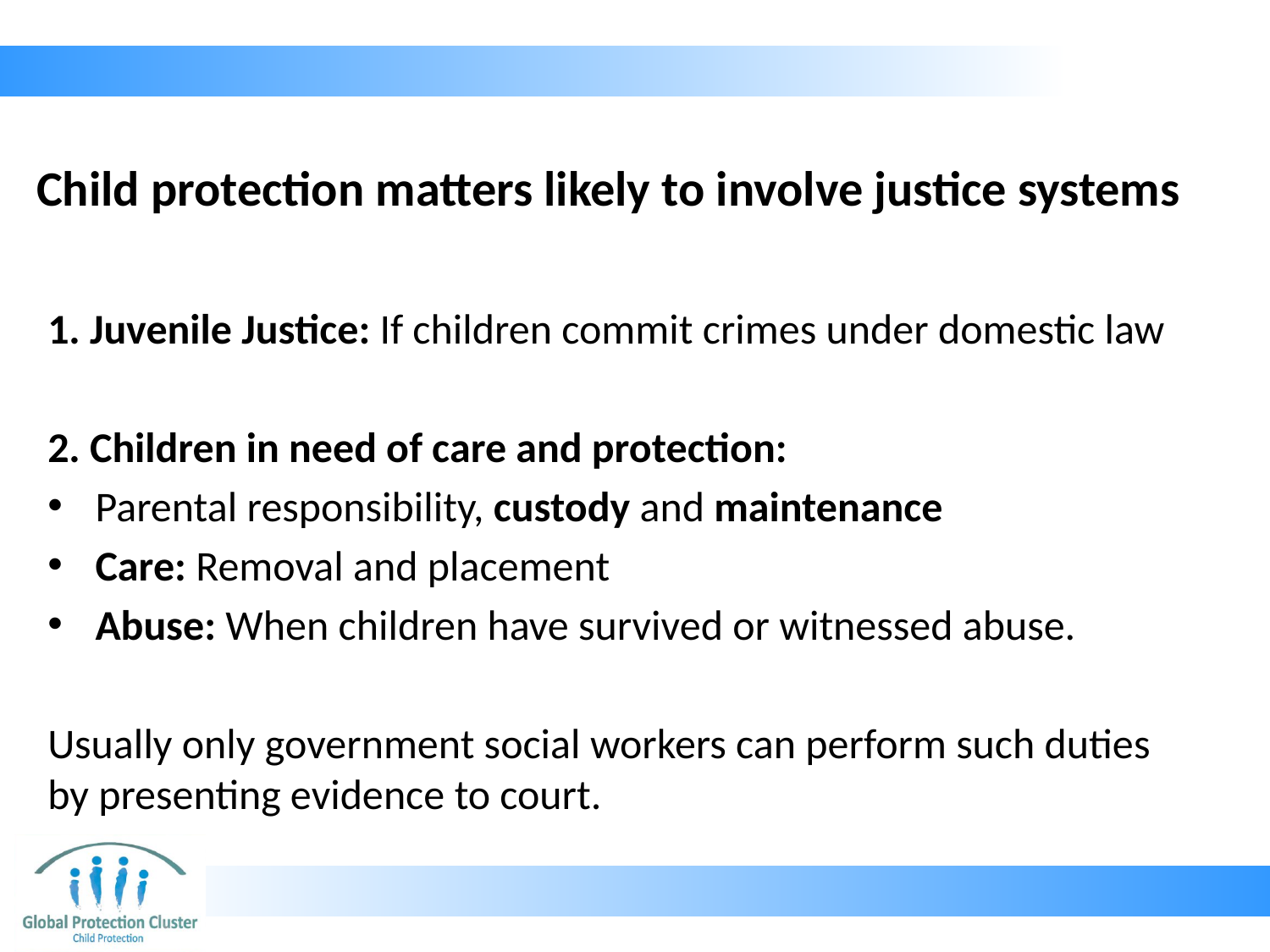

# Child protection matters likely to involve justice systems

1. Juvenile Justice: If children commit crimes under domestic law

2. Children in need of care and protection:
Parental responsibility, custody and maintenance
Care: Removal and placement
Abuse: When children have survived or witnessed abuse.

Usually only government social workers can perform such duties by presenting evidence to court.